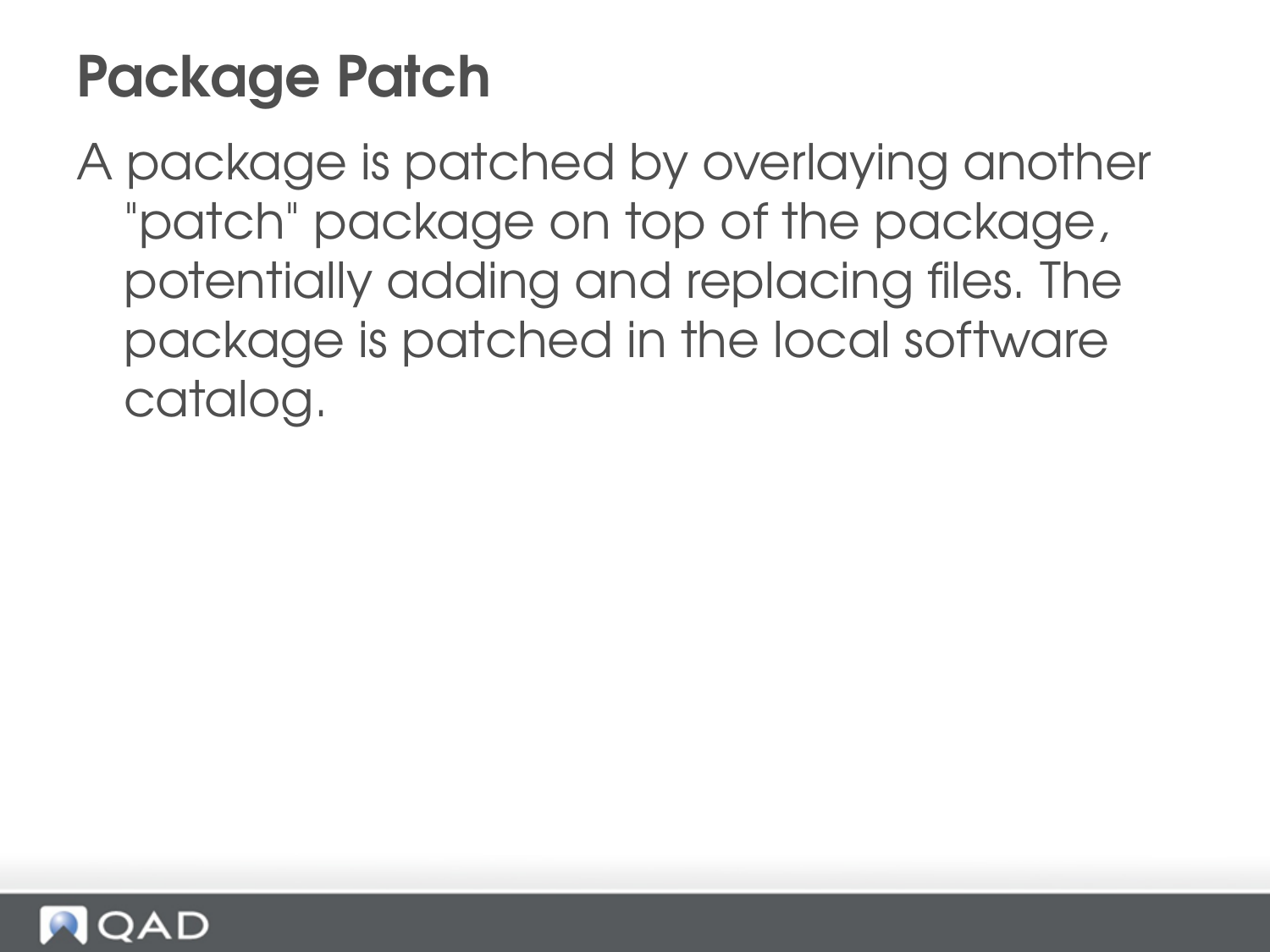

# Package Patch
A package is patched by overlaying another "patch" package on top of the package, potentially adding and replacing files. The package is patched in the local software catalog.